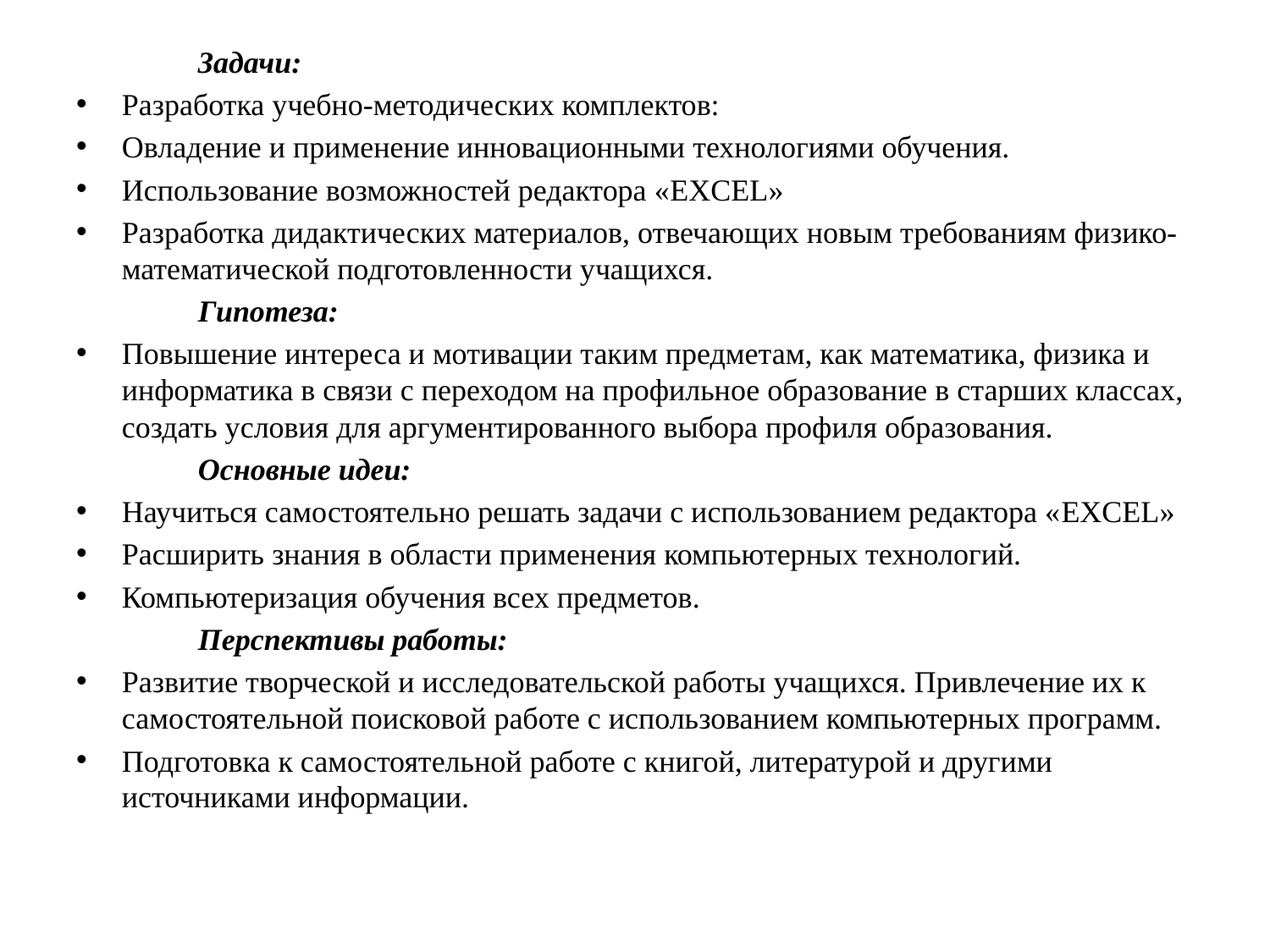

Задачи:
Разработка учебно-методических комплектов:
Овладение и применение инновационными технологиями обучения.
Использование возможностей редактора «EXCEL»
Разработка дидактических материалов, отвечающих новым требованиям физико-математической подготовленности учащихся.
	Гипотеза:
Повышение интереса и мотивации таким предметам, как математика, физика и информатика в связи с переходом на профильное образование в старших классах, создать условия для аргументированного выбора профиля образования.
	Основные идеи:
Научиться самостоятельно решать задачи с использованием редактора «EXCEL»
Расширить знания в области применения компьютерных технологий.
Компьютеризация обучения всех предметов.
	Перспективы работы:
Развитие творческой и исследовательской работы учащихся. Привлечение их к самостоятельной поисковой работе с использованием компьютерных программ.
Подготовка к самостоятельной работе с книгой, литературой и другими источниками информации.